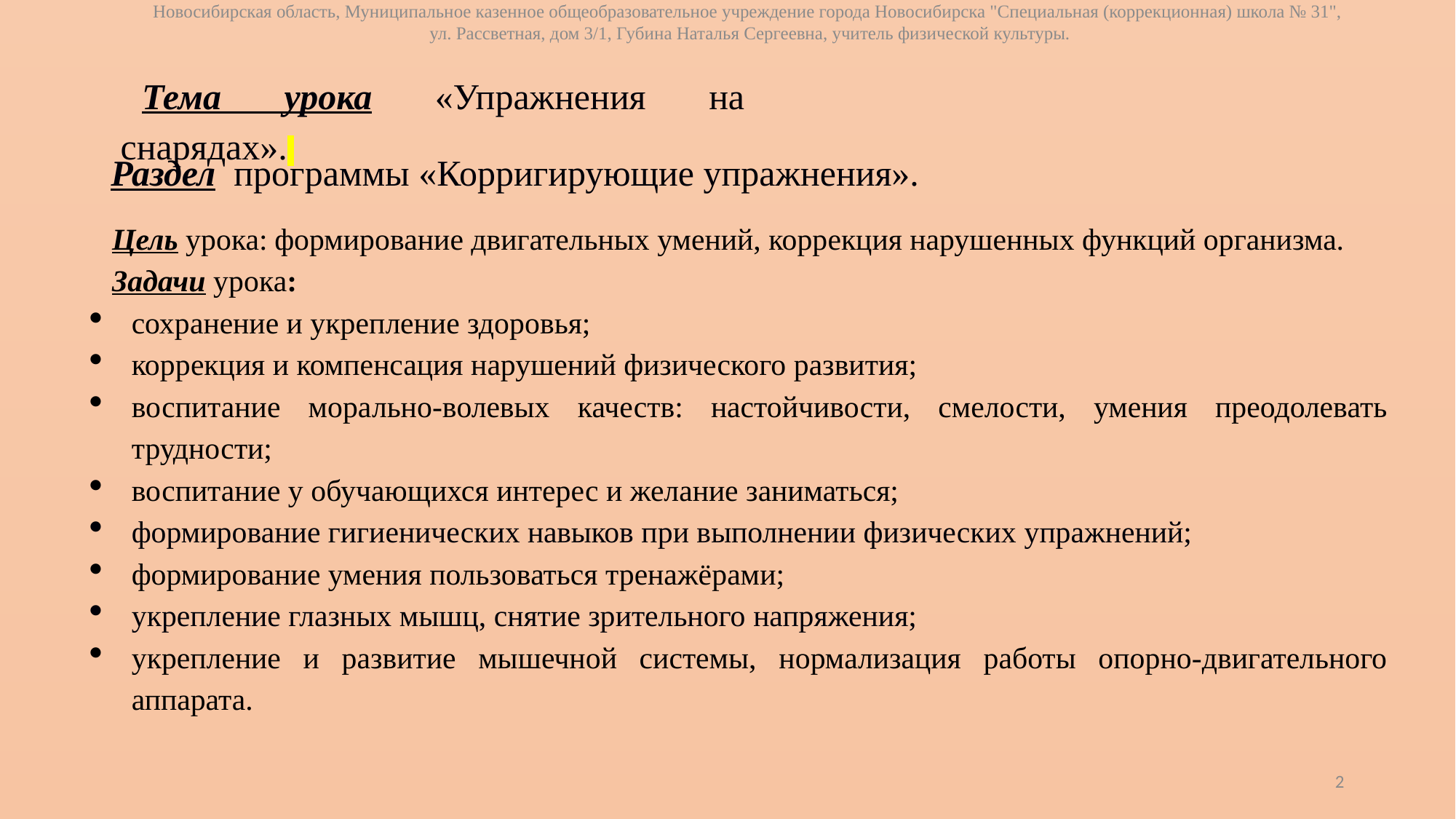

Новосибирская область, Муниципальное казенное общеобразовательное учреждение города Новосибирска "Специальная (коррекционная) школа № 31",
ул. Рассветная, дом 3/1, Губина Наталья Сергеевна, учитель физической культуры.
Тема урока «Упражнения на снарядах».
Раздел  программы «Корригирующие упражнения».
Цель урока: формирование двигательных умений, коррекция нарушенных функций организма.
Задачи урока:
сохранение и укрепление здоровья;
коррекция и компенсация нарушений физического развития;
воспитание морально-волевых качеств: настойчивости, смелости, умения преодолевать трудности;
воспитание у обучающихся интерес и желание заниматься;
формирование гигиенических навыков при выполнении физических упражнений;
формирование умения пользоваться тренажёрами;
укрепление глазных мышц, снятие зрительного напряжения;
укрепление и развитие мышечной системы, нормализация работы опорно-двигательного аппарата.
2